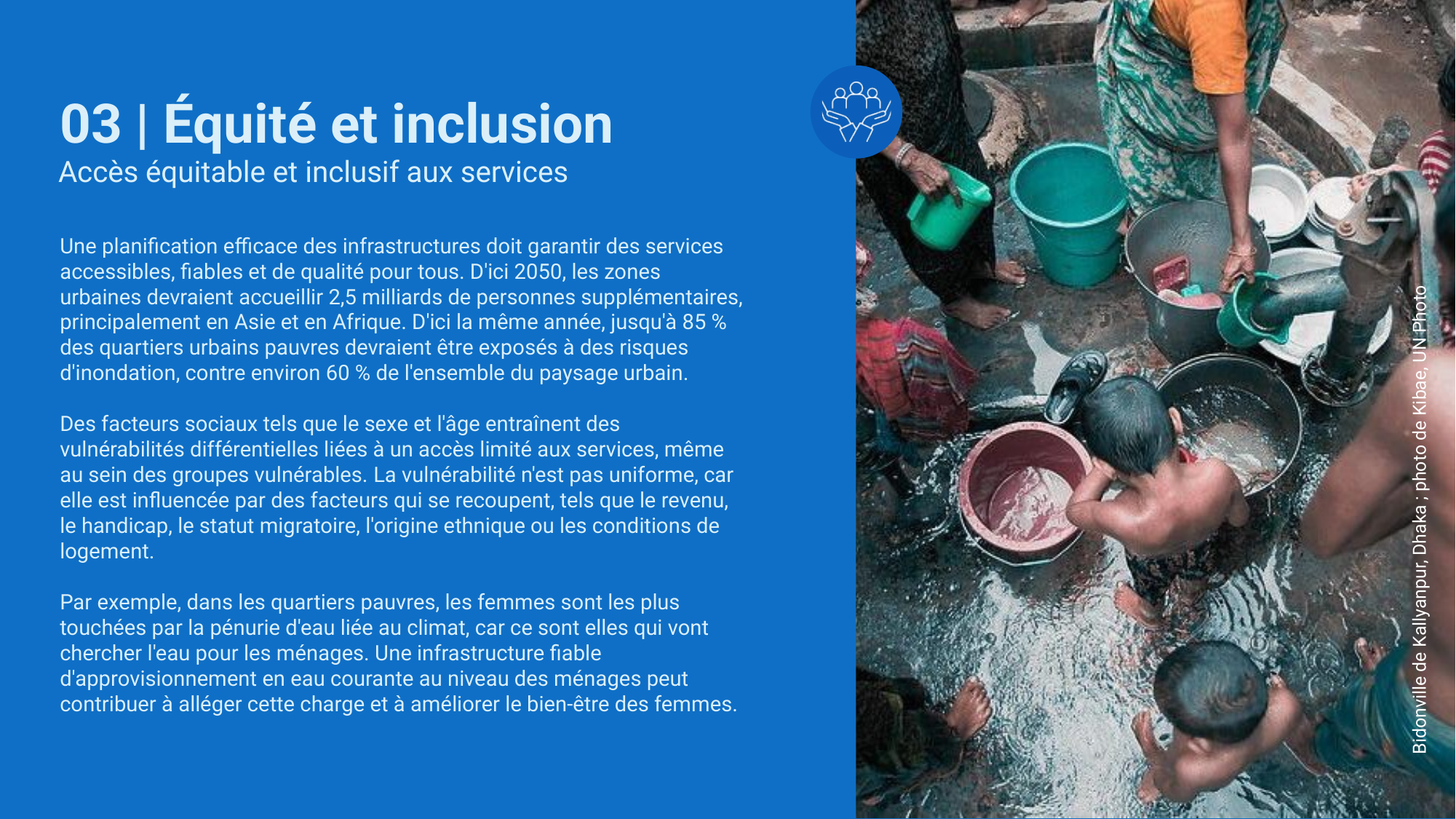

@Jenn, merci de clarifier ce point.
03 | Équité et inclusion

Accès équitable et inclusif aux services
Une planification efficace des infrastructures doit garantir des services accessibles, fiables et de qualité pour tous. D'ici 2050, les zones urbaines devraient accueillir 2,5 milliards de personnes supplémentaires, principalement en Asie et en Afrique. D'ici la même année, jusqu'à 85 % des quartiers urbains pauvres devraient être exposés à des risques d'inondation, contre environ 60 % de l'ensemble du paysage urbain.

Des facteurs sociaux tels que le sexe et l'âge entraînent des vulnérabilités différentielles liées à un accès limité aux services, même au sein des groupes vulnérables. La vulnérabilité n'est pas uniforme, car elle est influencée par des facteurs qui se recoupent, tels que le revenu, le handicap, le statut migratoire, l'origine ethnique ou les conditions de logement.

Par exemple, dans les quartiers pauvres, les femmes sont les plus touchées par la pénurie d'eau liée au climat, car ce sont elles qui vont chercher l'eau pour les ménages. Une infrastructure fiable d'approvisionnement en eau courante au niveau des ménages peut contribuer à alléger cette charge et à améliorer le bien-être des femmes.
Bidonville de Kallyanpur, Dhaka ; photo de Kibae, UN Photo
30